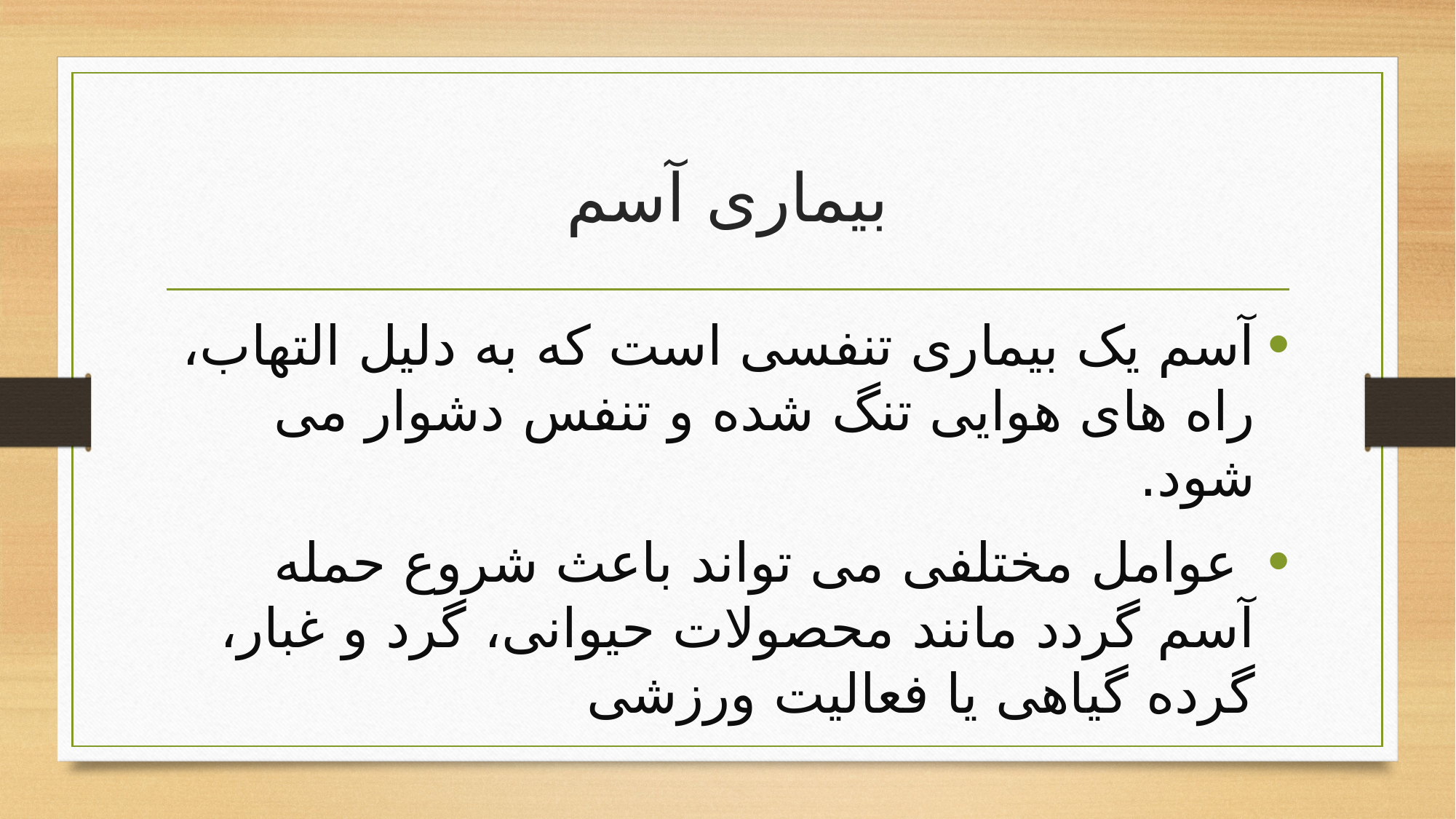

# بیماری آسم
آسم یک بیماری تنفسی است که به دلیل التهاب، راه های هوایی تنگ شده و تنفس دشوار می شود.
 عوامل مختلفی می تواند باعث شروع حمله آسم گردد مانند محصولات حیوانی، گرد و غبار، گرده گیاهی یا فعالیت ورزشی